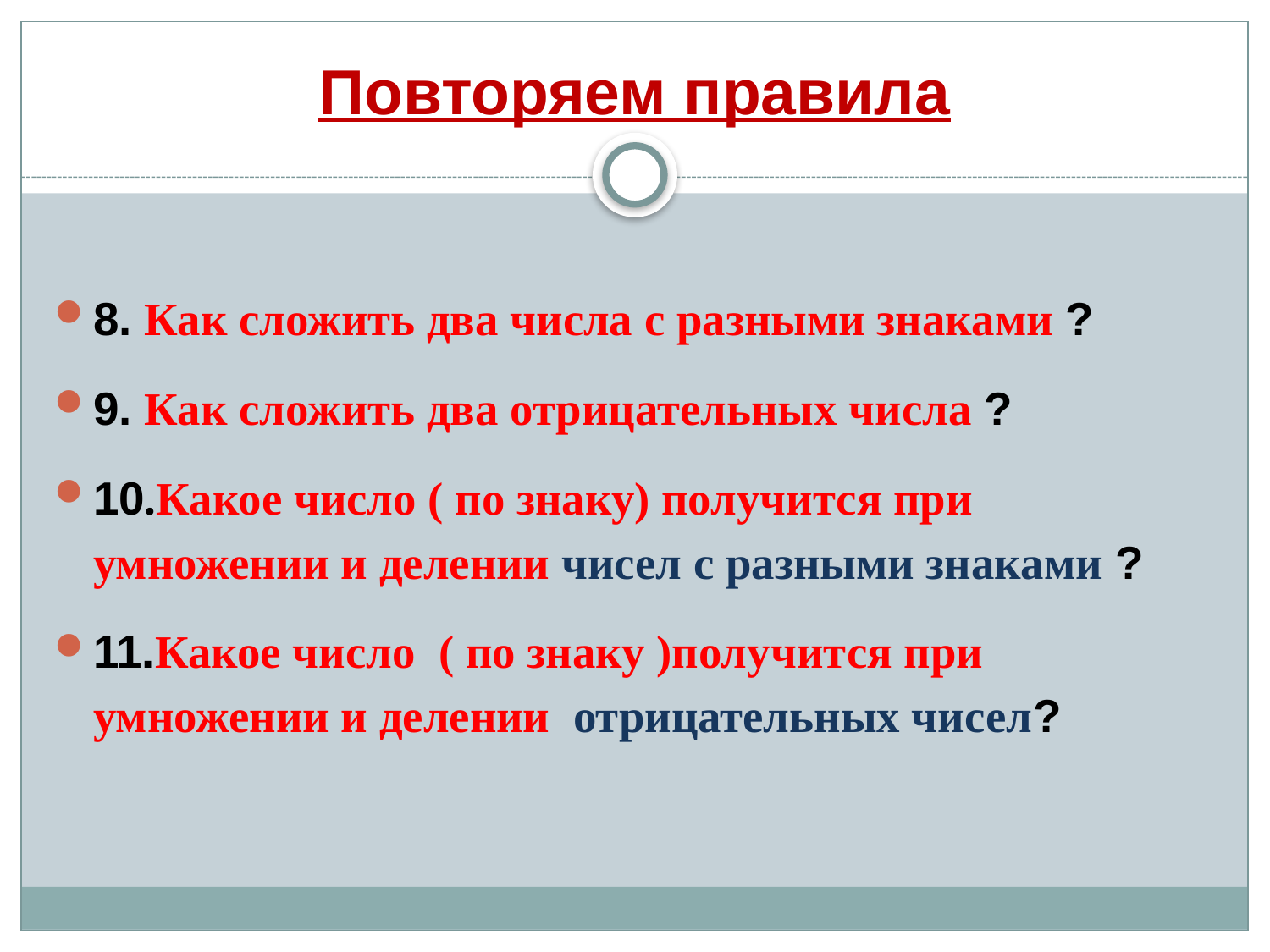

# Повторяем правила

8. Как сложить два числа с разными знаками ?
9. Как сложить два отрицательных числа ?
10.Какое число ( по знаку) получится при умножении и делении чисел с разными знаками ?
11.Какое число  ( по знаку )получится при умножении и делении  отрицательных чисел?